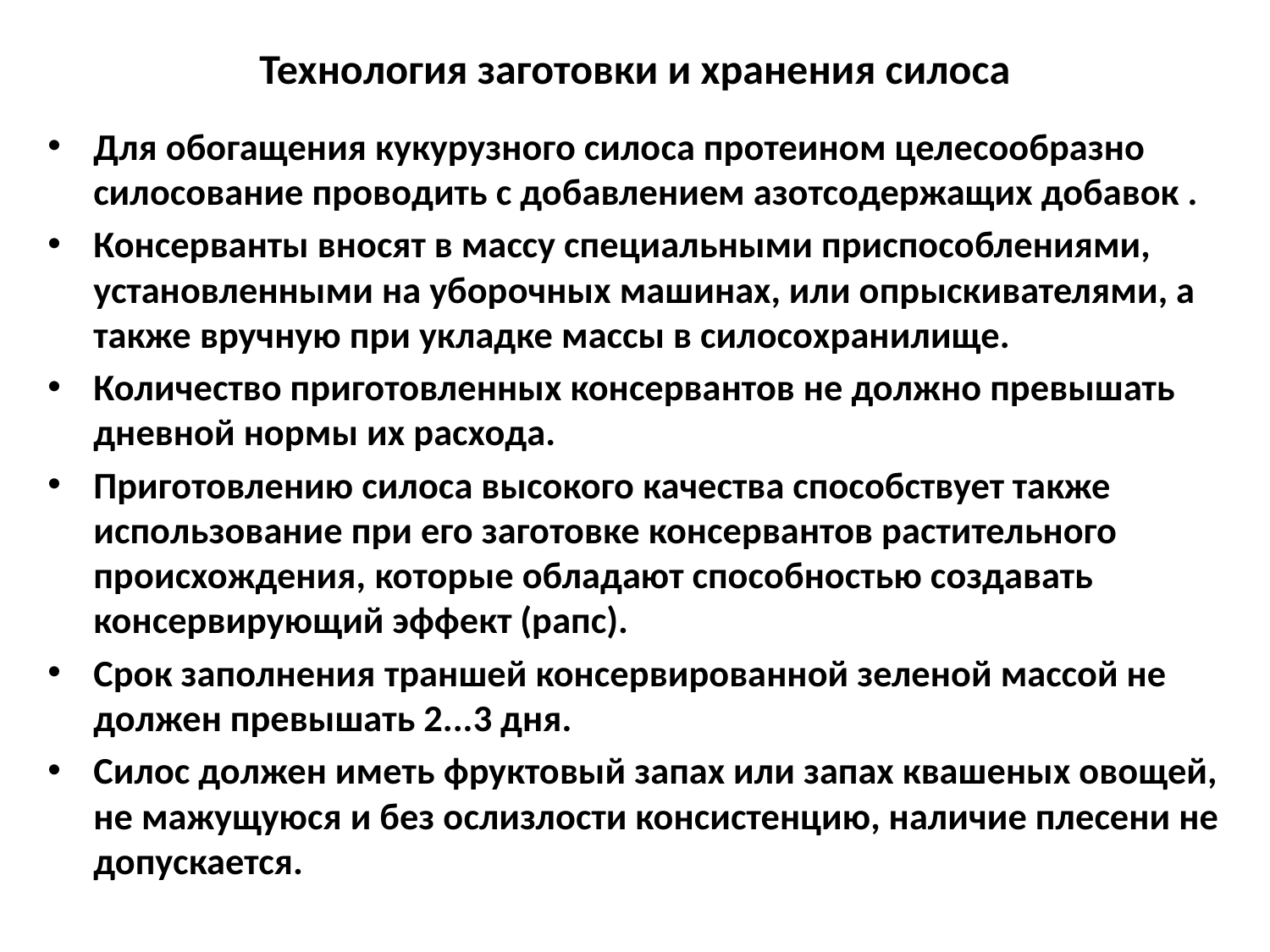

# Технология заготовки и хранения силоса
Для обогащения кукурузного силоса протеином целесообразно силосование проводить с добавлением азотсодержащих добавок .
Консерванты вносят в массу специальными приспособлениями, установленными на уборочных машинах, или опрыскивателями, а также вручную при укладке массы в силосохранилище.
Количество приготовленных консервантов не должно превышать дневной нормы их расхода.
Приготовлению силоса высокого качества способствует также использование при его заготовке консервантов растительного происхождения, которые обладают способностью создавать консервирующий эффект (рапс).
Срок заполнения траншей консервированной зеленой массой не должен превышать 2...3 дня.
Силос должен иметь фруктовый запах или запах квашеных овощей, не мажущуюся и без ослизлости консистенцию, наличие плесени не допускается.